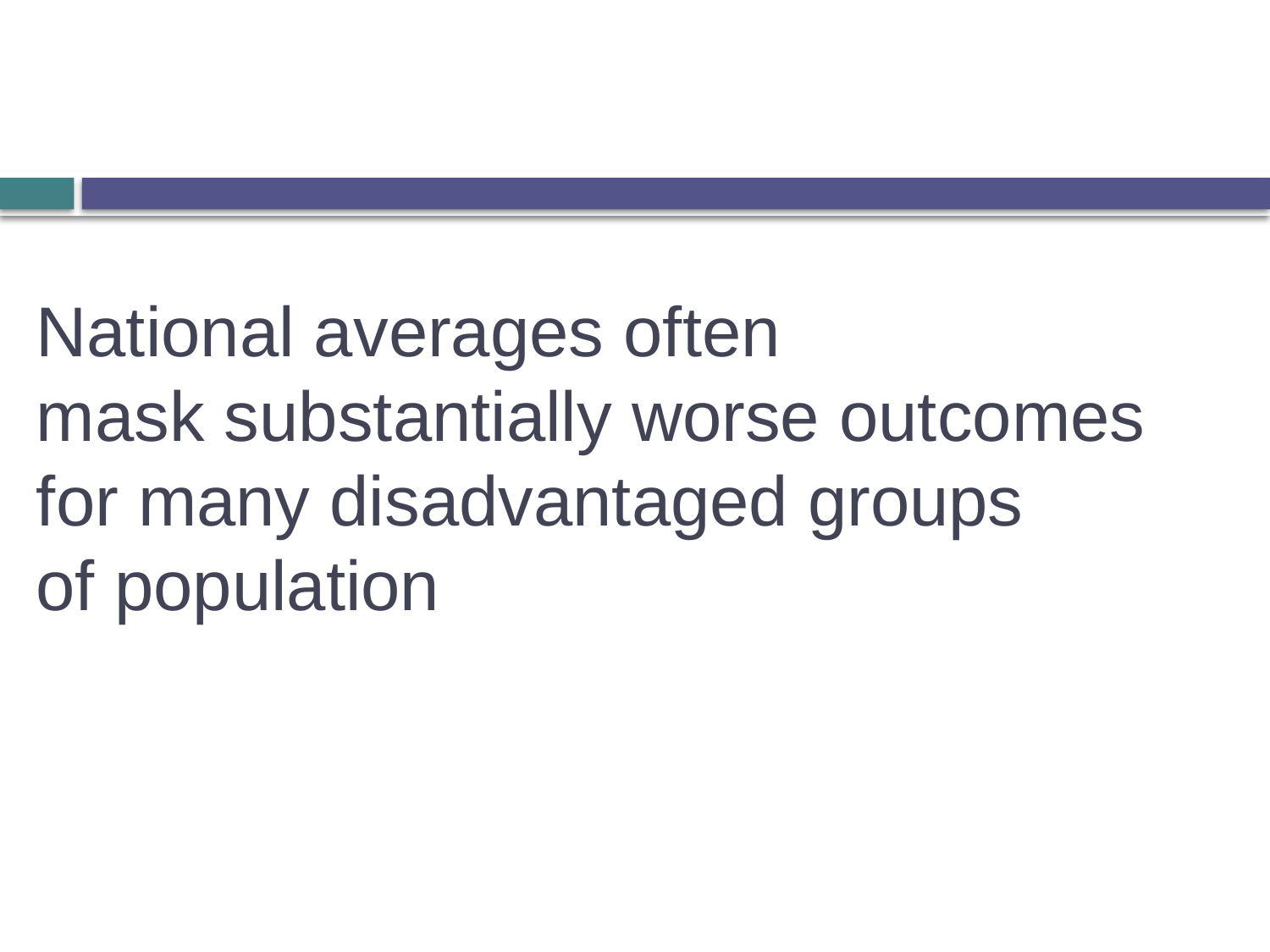

# National averages often mask substantially worse outcomes for many disadvantaged groups of population